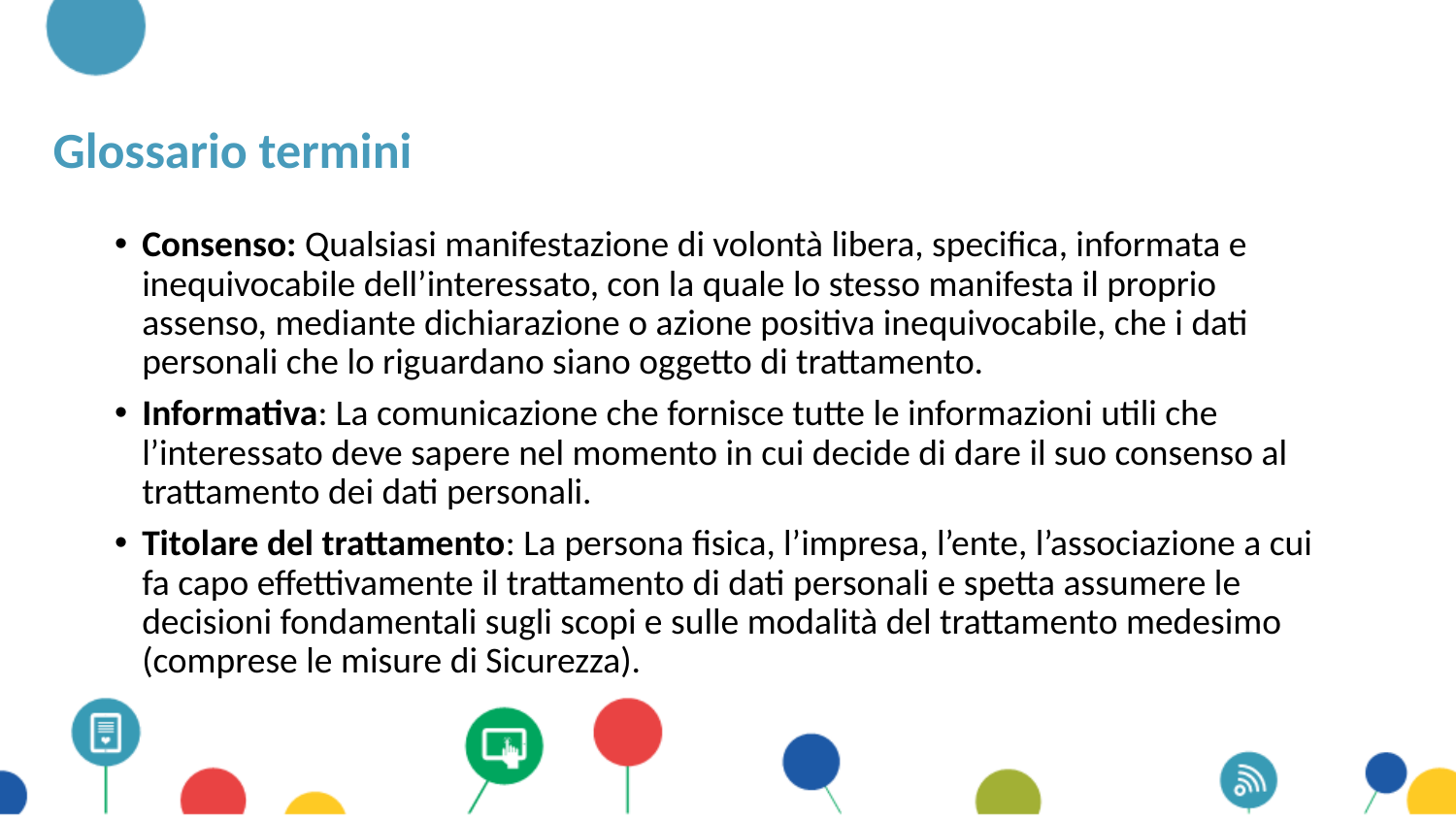

# Glossario termini
Consenso: Qualsiasi manifestazione di volontà libera, specifica, informata e inequivocabile dell’interessato, con la quale lo stesso manifesta il proprio assenso, mediante dichiarazione o azione positiva inequivocabile, che i dati personali che lo riguardano siano oggetto di trattamento.
Informativa: La comunicazione che fornisce tutte le informazioni utili che l’interessato deve sapere nel momento in cui decide di dare il suo consenso al trattamento dei dati personali.
Titolare del trattamento: La persona fisica, l’impresa, l’ente, l’associazione a cui fa capo effettivamente il trattamento di dati personali e spetta assumere le decisioni fondamentali sugli scopi e sulle modalità del trattamento medesimo (comprese le misure di Sicurezza).